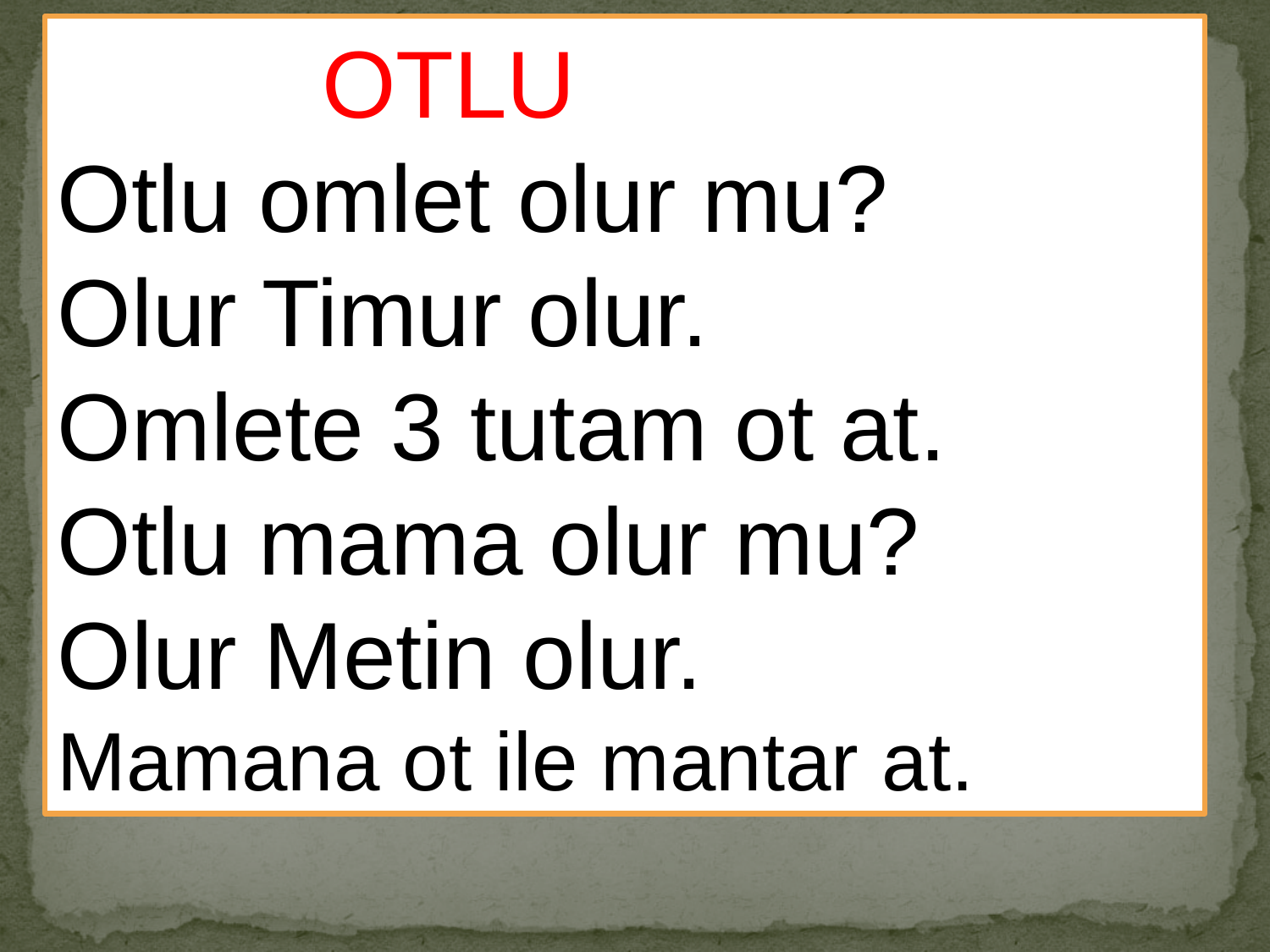

OTLU
Otlu omlet olur mu?
Olur Timur olur.
Omlete 3 tutam ot at.
Otlu mama olur mu?
Olur Metin olur.
Mamana ot ile mantar at.